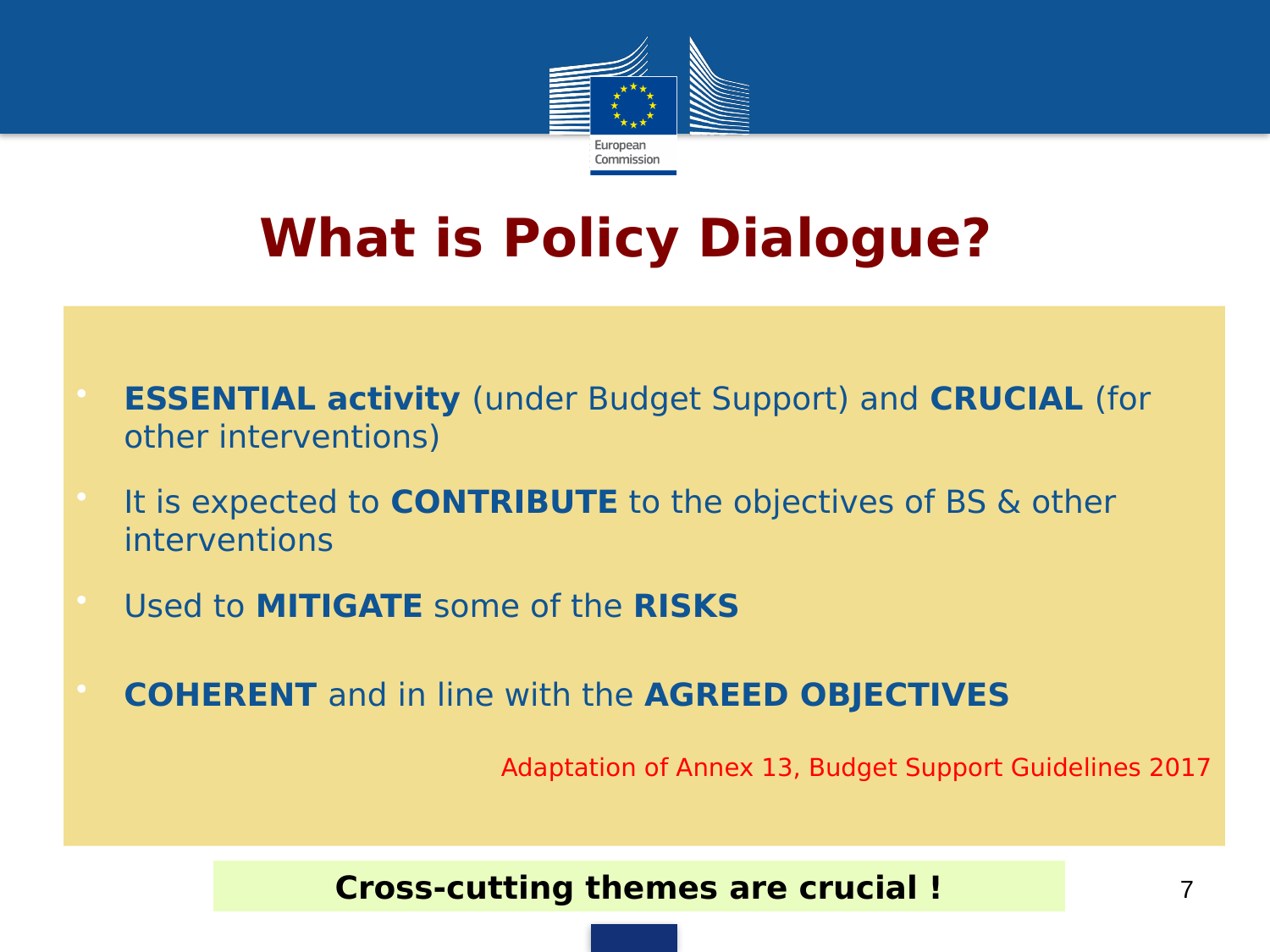

# What is Policy Dialogue?

ESSENTIAL activity (under Budget Support) and CRUCIAL (for other interventions)
It is expected to CONTRIBUTE to the objectives of BS & other interventions
Used to MITIGATE some of the RISKS

COHERENT and in line with the AGREED OBJECTIVES

Adaptation of Annex 13, Budget Support Guidelines 2017
Cross-cutting themes are crucial !
7